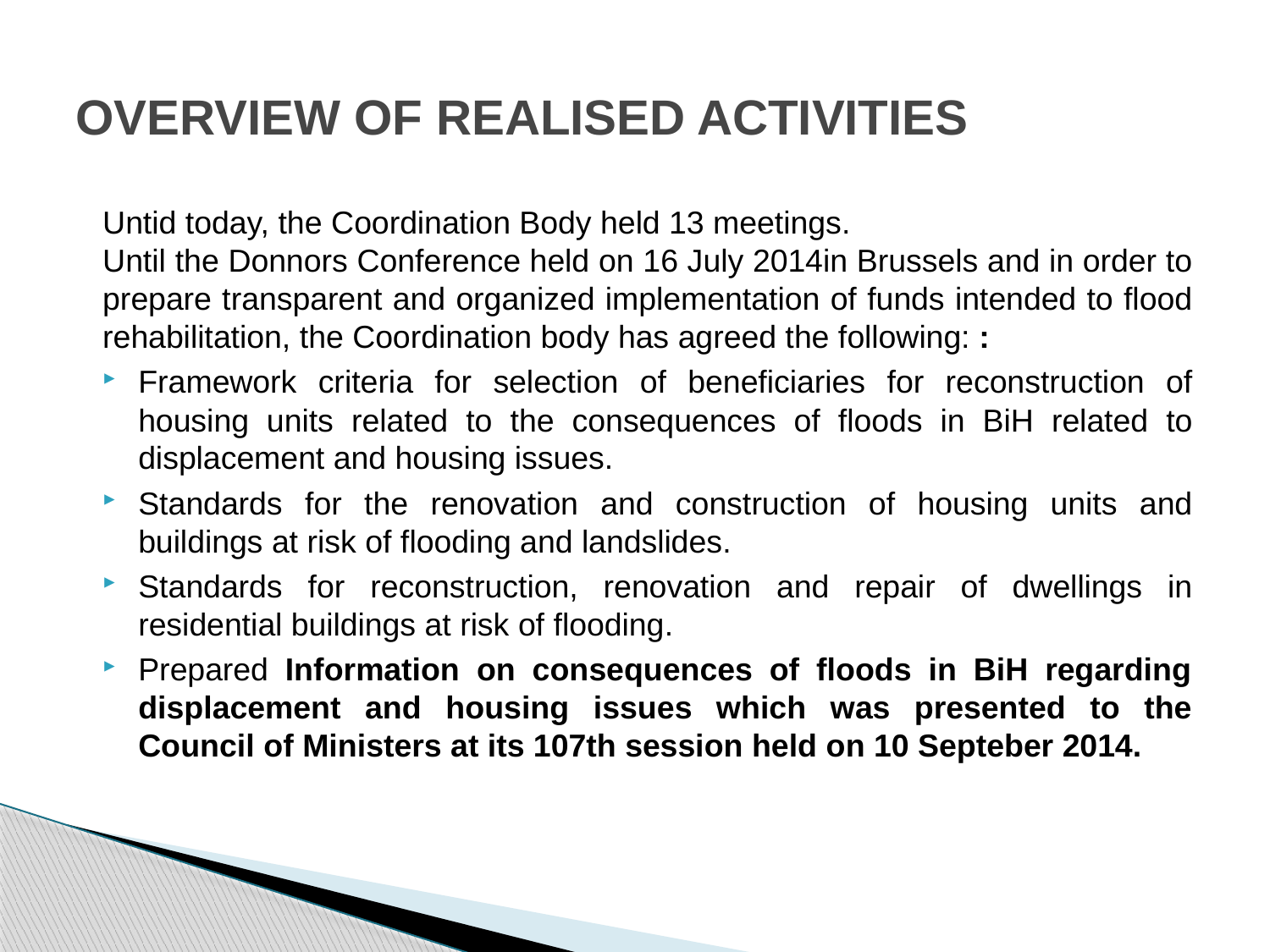

# OVERVIEW OF REALISED ACTIVITIES
Untid today, the Coordination Body held 13 meetings.
Until the Donnors Conference held on 16 July 2014in Brussels and in order to prepare transparent and organized implementation of funds intended to flood rehabilitation, the Coordination body has agreed the following: :
Framework criteria for selection of beneficiaries for reconstruction of housing units related to the consequences of floods in BiH related to displacement and housing issues.
Standards for the renovation and construction of housing units and buildings at risk of flooding and landslides.
Standards for reconstruction, renovation and repair of dwellings in residential buildings at risk of flooding.
Prepared Information on consequences of floods in BiH regarding displacement and housing issues which was presented to the Council of Ministers at its 107th session held on 10 Septeber 2014.